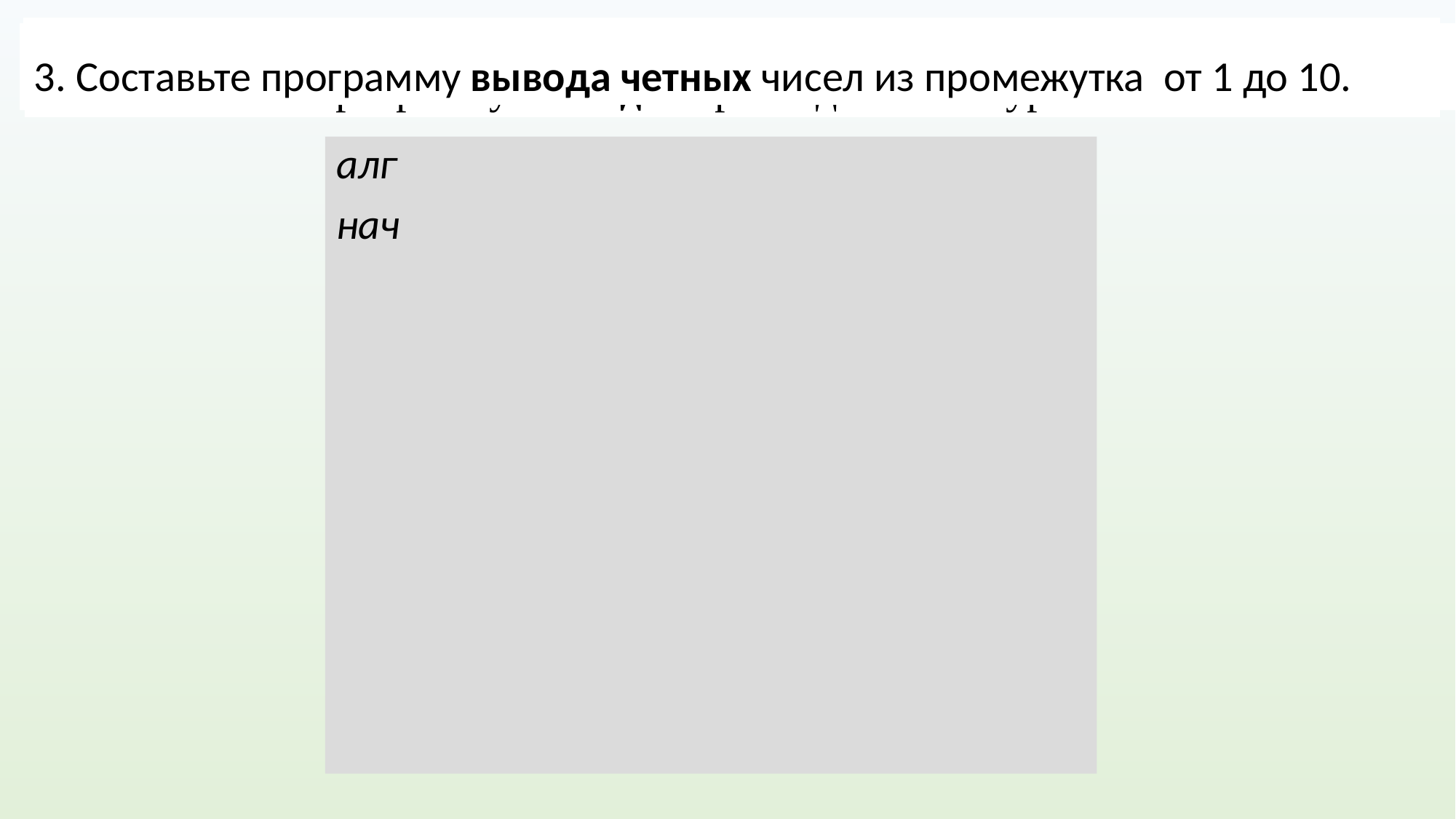

3. Составьте программу вывода четных чисел из промежутка  от 1 до 10.
2. Составьте программу вывода квадратов первых десяти натуральных чисел.
Составьте программу вывода первых десяти натуральных чисел.
алг
нач